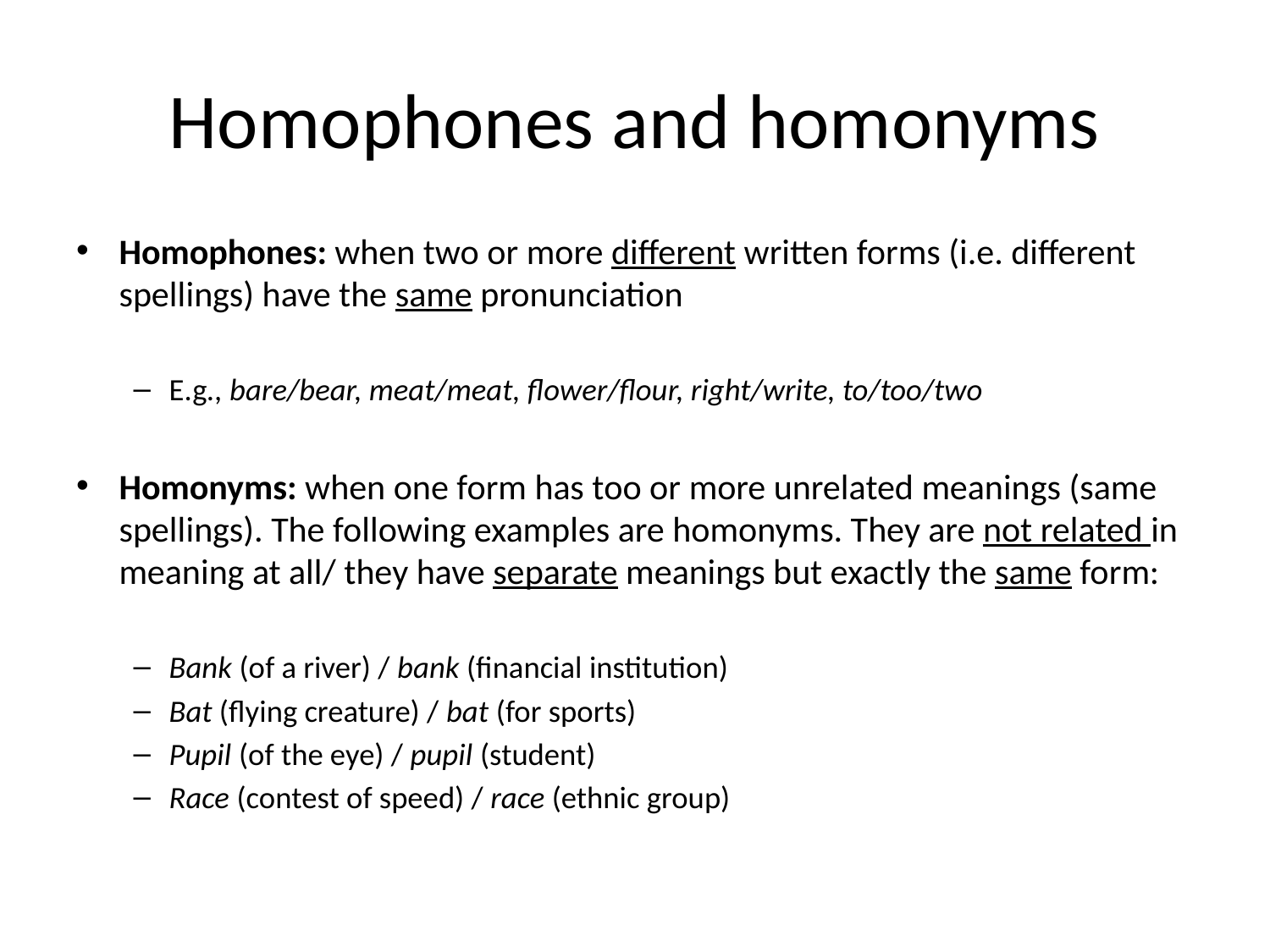

# Homophones and homonyms
Homophones: when two or more different written forms (i.e. different spellings) have the same pronunciation

E.g., bare/bear, meat/meat, flower/flour, right/write, to/too/two

Homonyms: when one form has too or more unrelated meanings (same spellings). The following examples are homonyms. They are not related in meaning at all/ they have separate meanings but exactly the same form:

Bank (of a river) / bank (financial institution)
Bat (flying creature) / bat (for sports)
Pupil (of the eye) / pupil (student)
Race (contest of speed) / race (ethnic group)